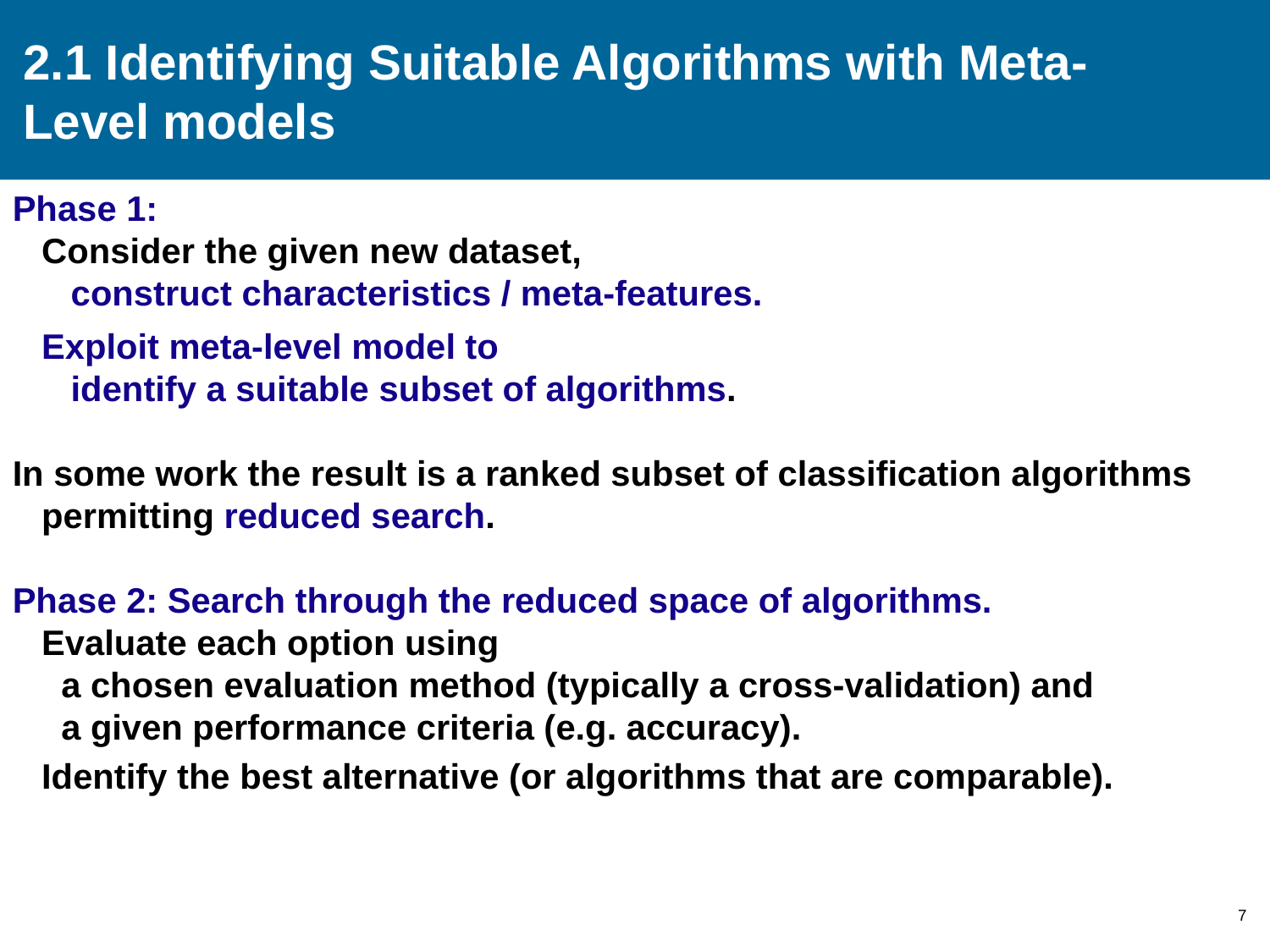

# 2.1 Identifying Suitable Algorithms with Meta-Level models
Phase 1:
   Consider the given new dataset,
      construct characteristics / meta-features.
   Exploit meta-level model to
      identify a suitable subset of algorithms.

In some work the result is a ranked subset of classification algorithms
   permitting reduced search.

Phase 2: Search through the reduced space of algorithms.
   Evaluate each option using
     a chosen evaluation method (typically a cross-validation) and
     a given performance criteria (e.g. accuracy).
   Identify the best alternative (or algorithms that are comparable).
7